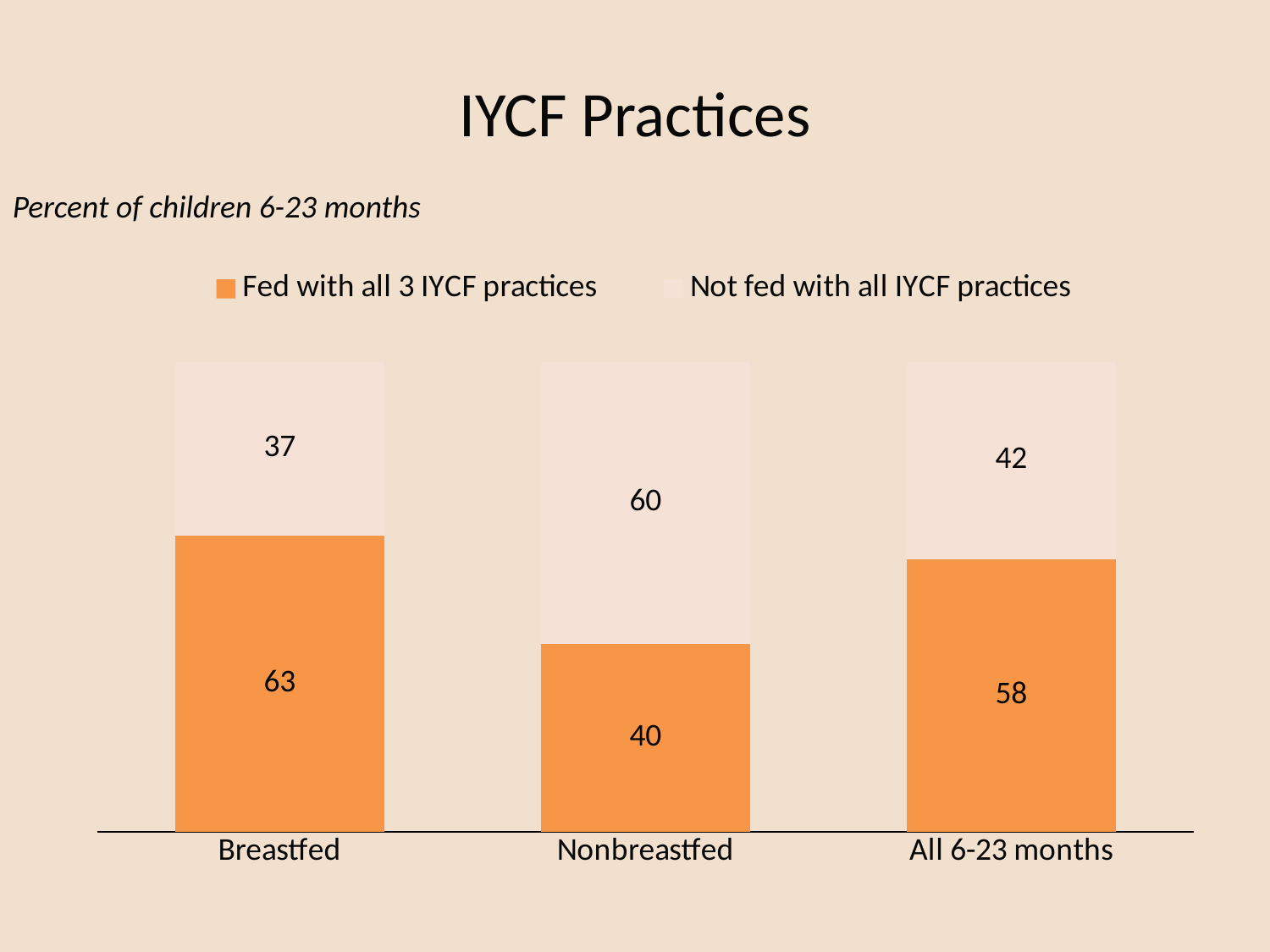

# IYCF Practices
Percent of children 6-23 months

### Chart

| Category | Fed with all 3 IYCF practices | Not fed with all IYCF practices |
|---|---|---|
| Breastfed | 63.0 | 37.0 |
| Nonbreastfed | 40.0 | 60.0 |
| All 6-23 months | 58.0 | 42.0 |